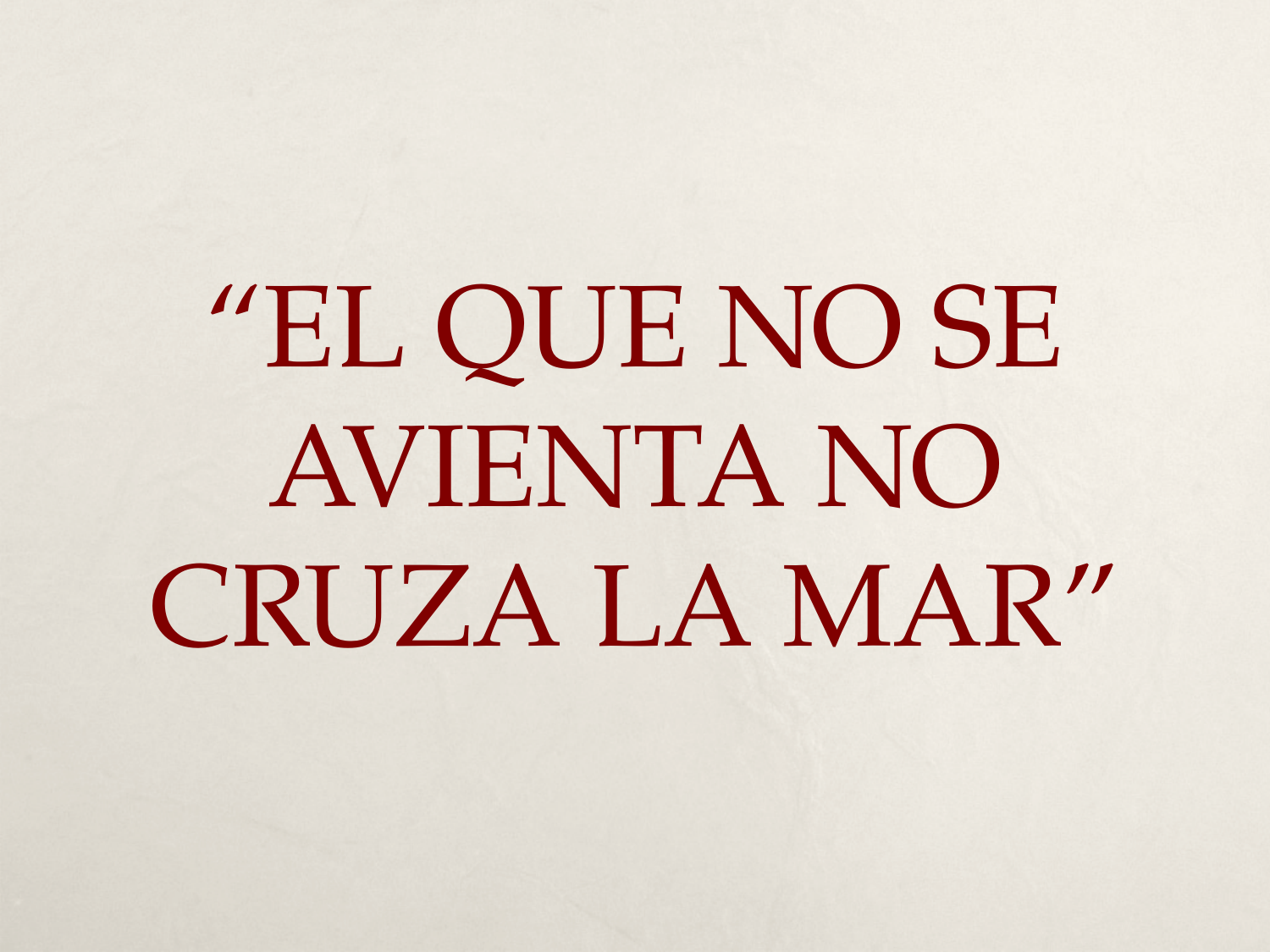

#
“EL QUE NO SE AVIENTA NO CRUZA LA MAR”